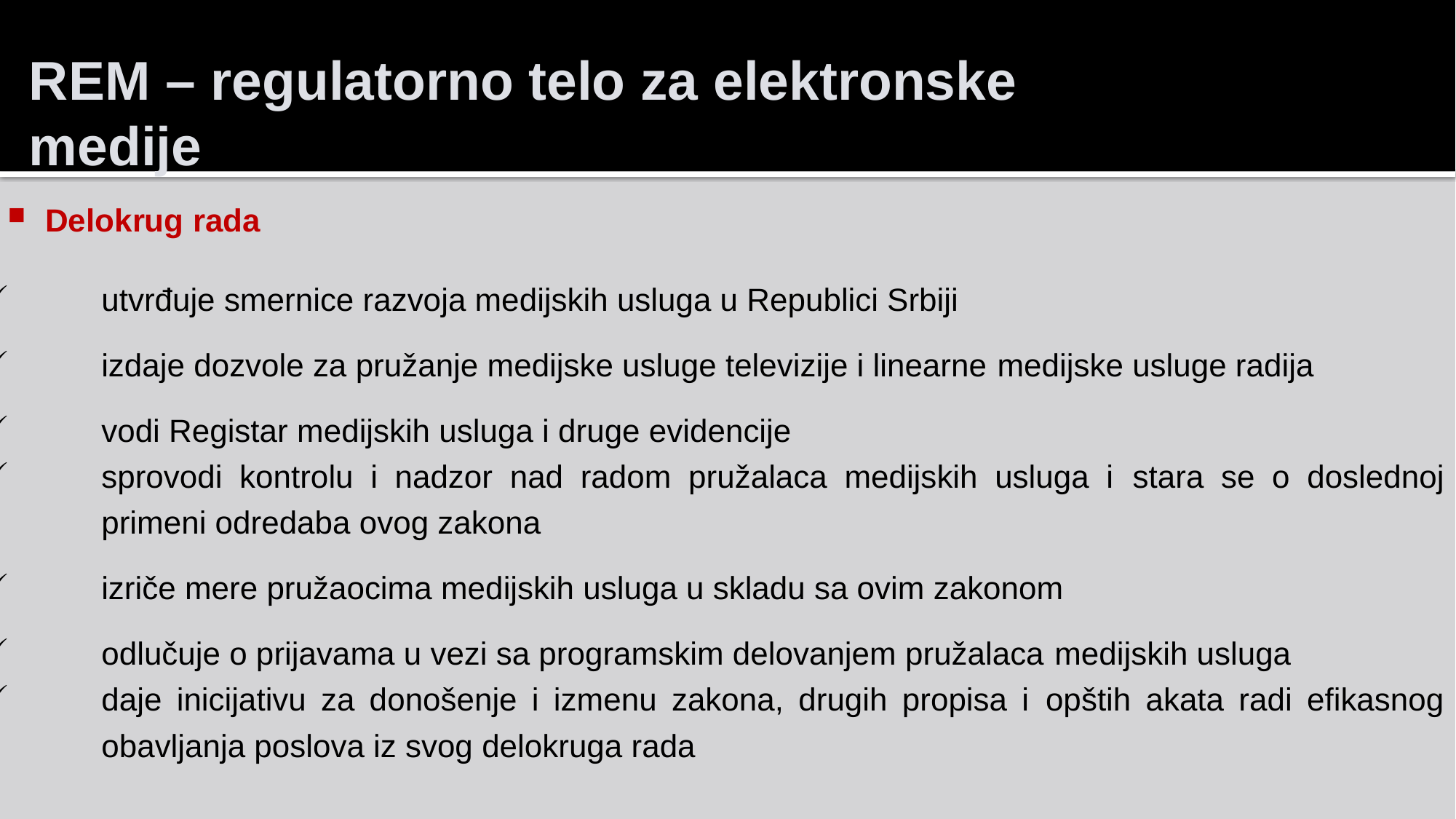

REM – regulatorno telo za elektronske medije

Delokrug rada

utvrđuje smernice razvoja medijskih usluga u Republici Srbiji
izdaje dozvole za pružanje medijske usluge televizije i linearne medijske usluge radija
vodi Registar medijskih usluga i druge evidencije
sprovodi kontrolu i nadzor nad radom pružalaca medijskih usluga i stara se o doslednoj primeni odredaba ovog zakona
izriče mere pružaocima medijskih usluga u skladu sa ovim zakonom
odlučuje o prijavama u vezi sa programskim delovanjem pružalaca medijskih usluga
daje inicijativu za donošenje i izmenu zakona, drugih propisa i opštih akata radi efikasnog obavljanja poslova iz svog delokruga rada